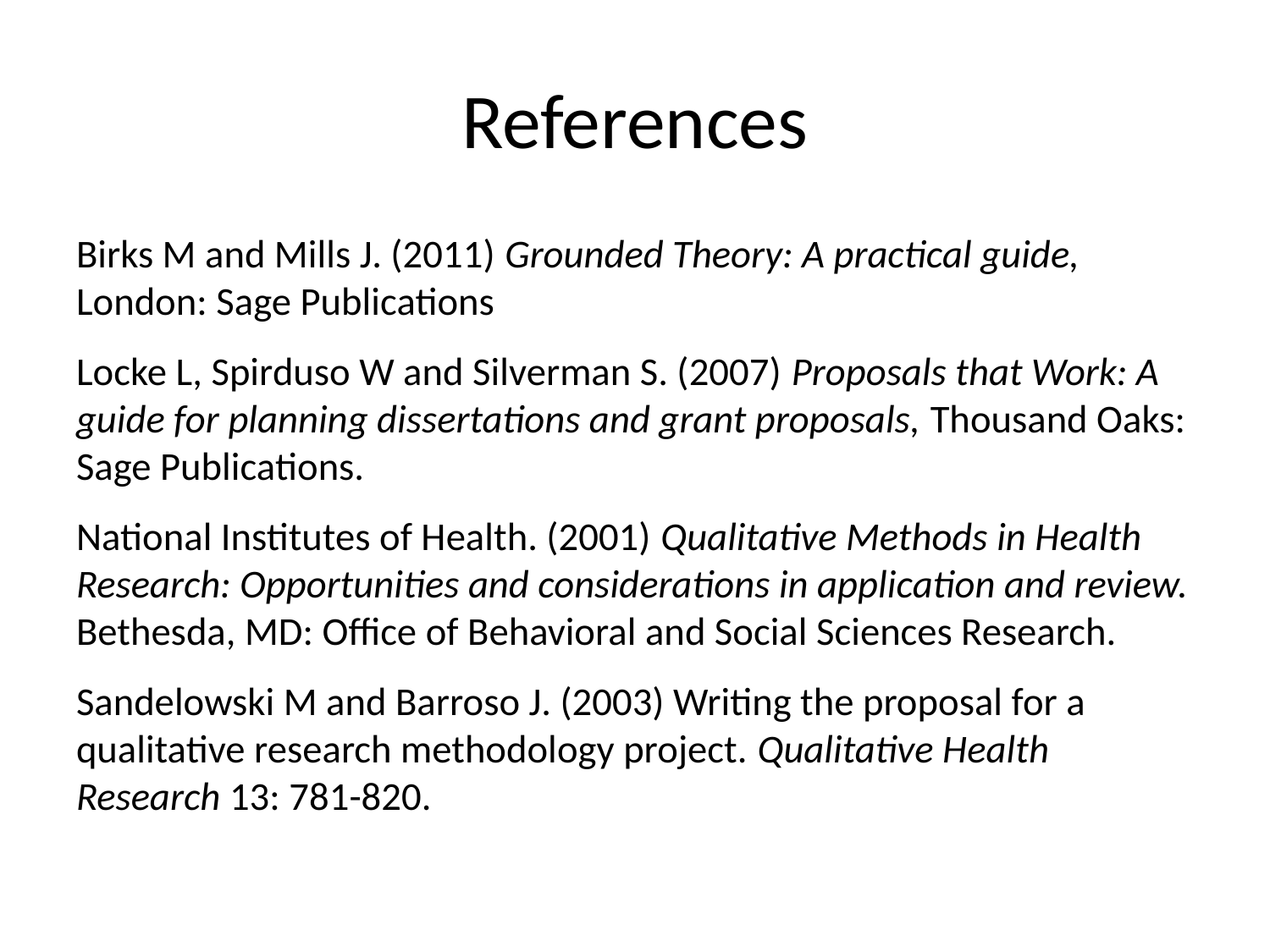

# References
Birks M and Mills J. (2011) Grounded Theory: A practical guide, London: Sage Publications
Locke L, Spirduso W and Silverman S. (2007) Proposals that Work: A guide for planning dissertations and grant proposals, Thousand Oaks: Sage Publications.
National Institutes of Health. (2001) Qualitative Methods in Health Research: Opportunities and considerations in application and review. Bethesda, MD: Office of Behavioral and Social Sciences Research.
Sandelowski M and Barroso J. (2003) Writing the proposal for a qualitative research methodology project. Qualitative Health Research 13: 781-820.